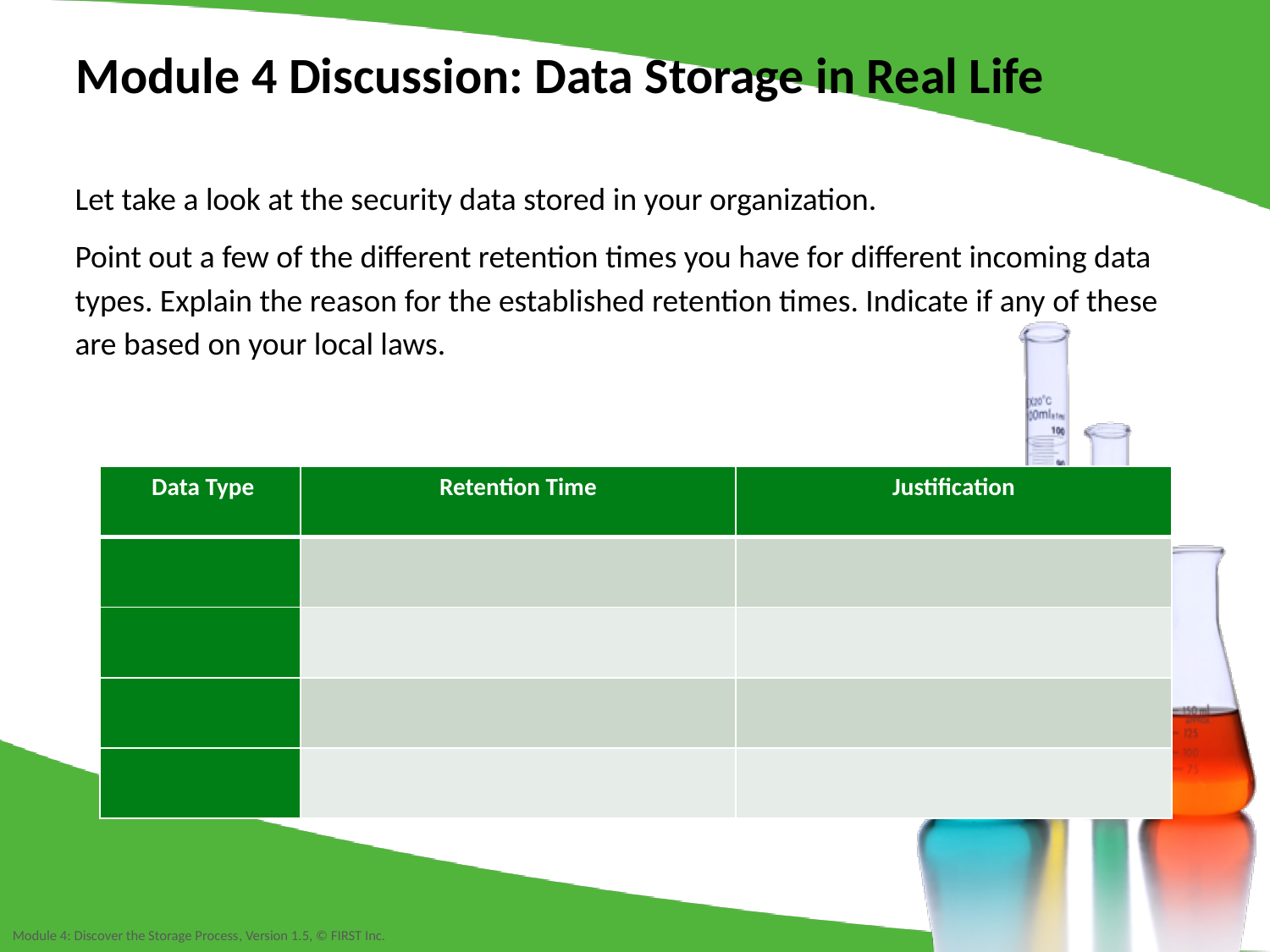

Module 4 Discussion: Data Storage in Real Life
Let take a look at the security data stored in your organization.
Point out a few of the different retention times you have for different incoming data types. Explain the reason for the established retention times. Indicate if any of these are based on your local laws.
| Data Type | Retention Time | Justification |
| --- | --- | --- |
|  |  |  |
|  |  |  |
|  |  |  |
|  |  |  |